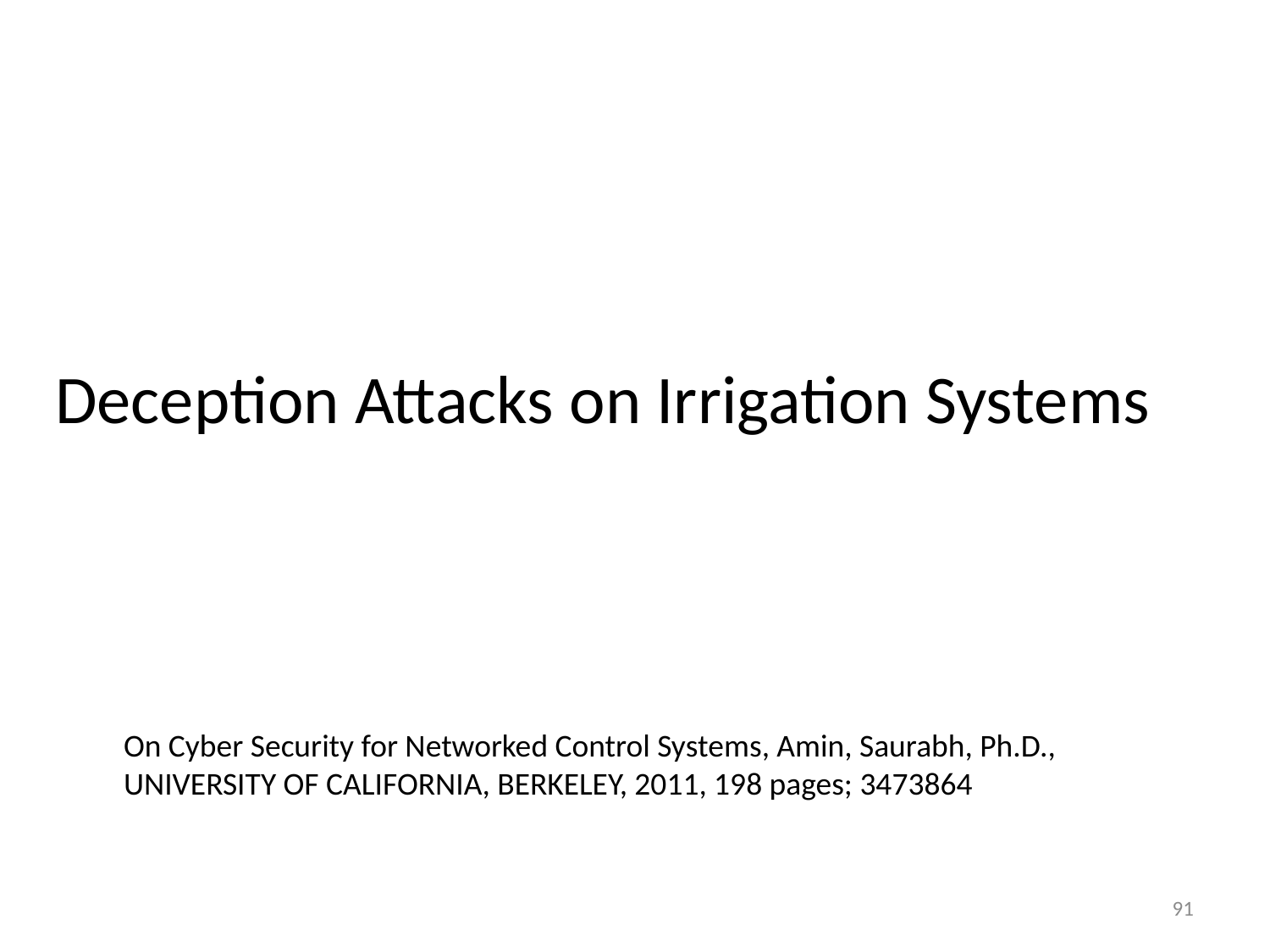

# Deception Attacks on Irrigation Systems
On Cyber Security for Networked Control Systems, Amin, Saurabh, Ph.D., UNIVERSITY OF CALIFORNIA, BERKELEY, 2011, 198 pages; 3473864

91